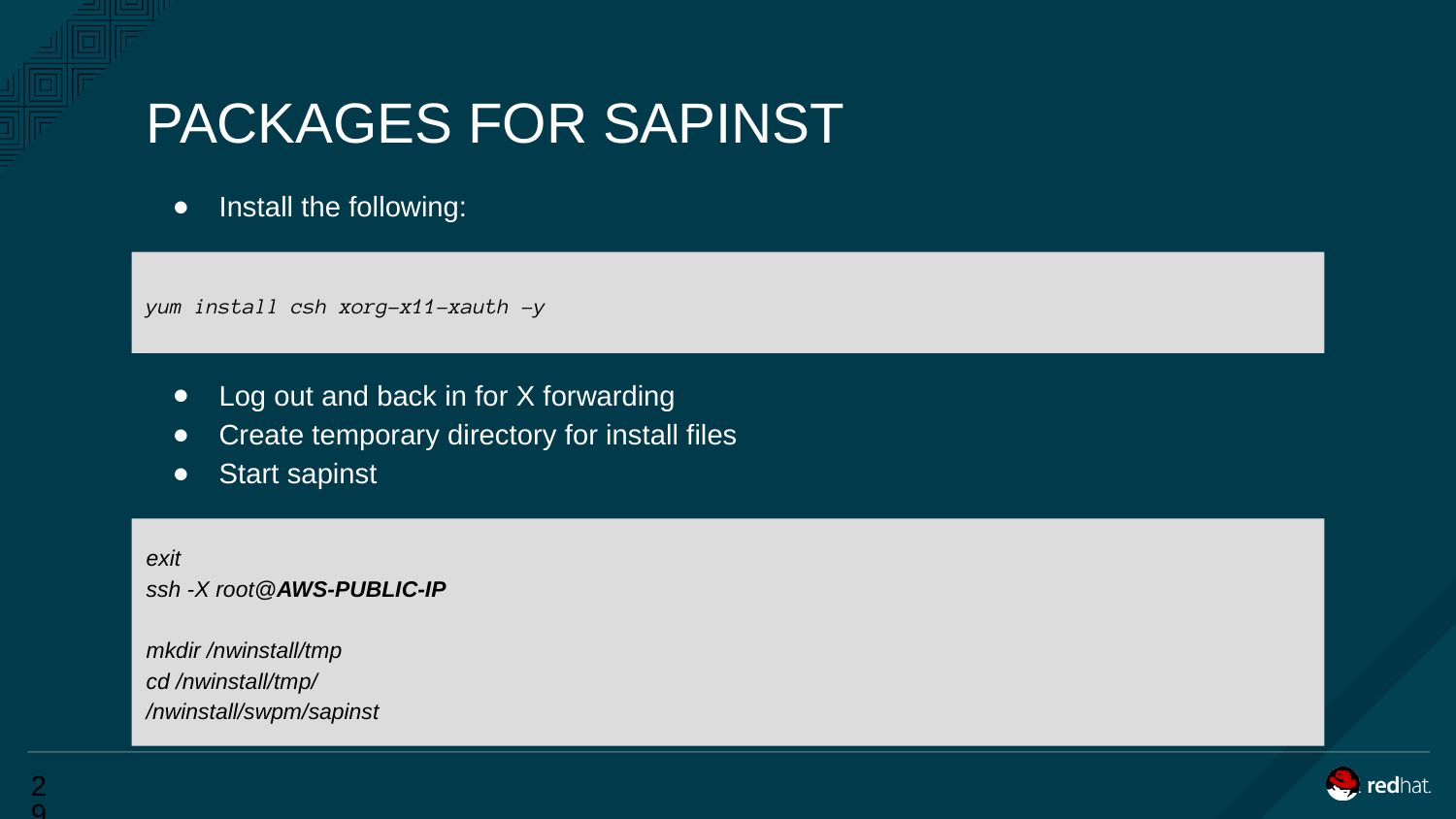

# PACKAGES FOR SAPINST
Install the following:
yum install csh xorg-x11-xauth -y
Log out and back in for X forwarding
Create temporary directory for install files
Start sapinst
exit
ssh -X root@AWS-PUBLIC-IP

mkdir /nwinstall/tmp
cd /nwinstall/tmp/
/nwinstall/swpm/sapinst
29